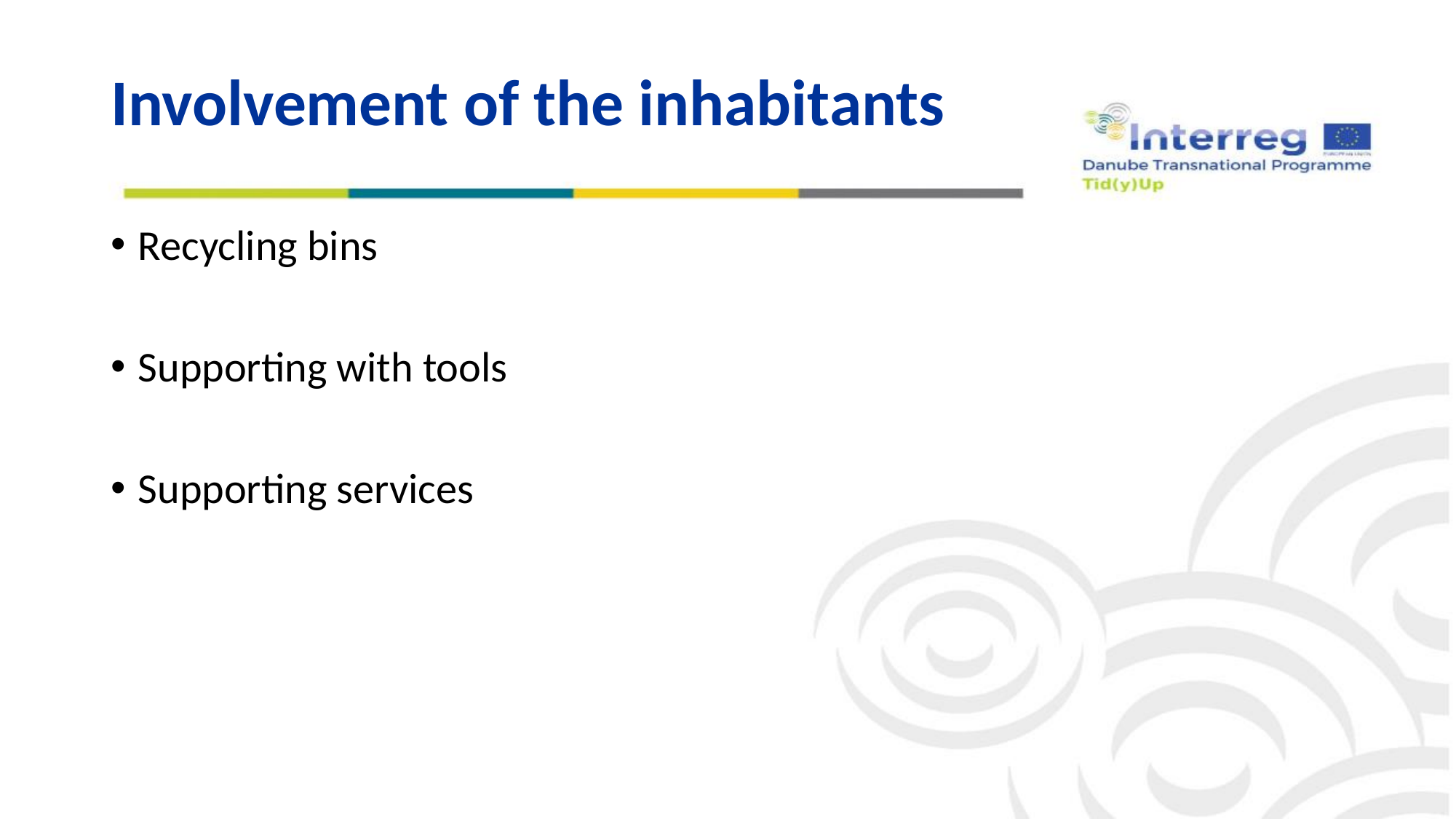

# Involvement of the inhabitants
Recycling bins

Supporting with tools

Supporting services